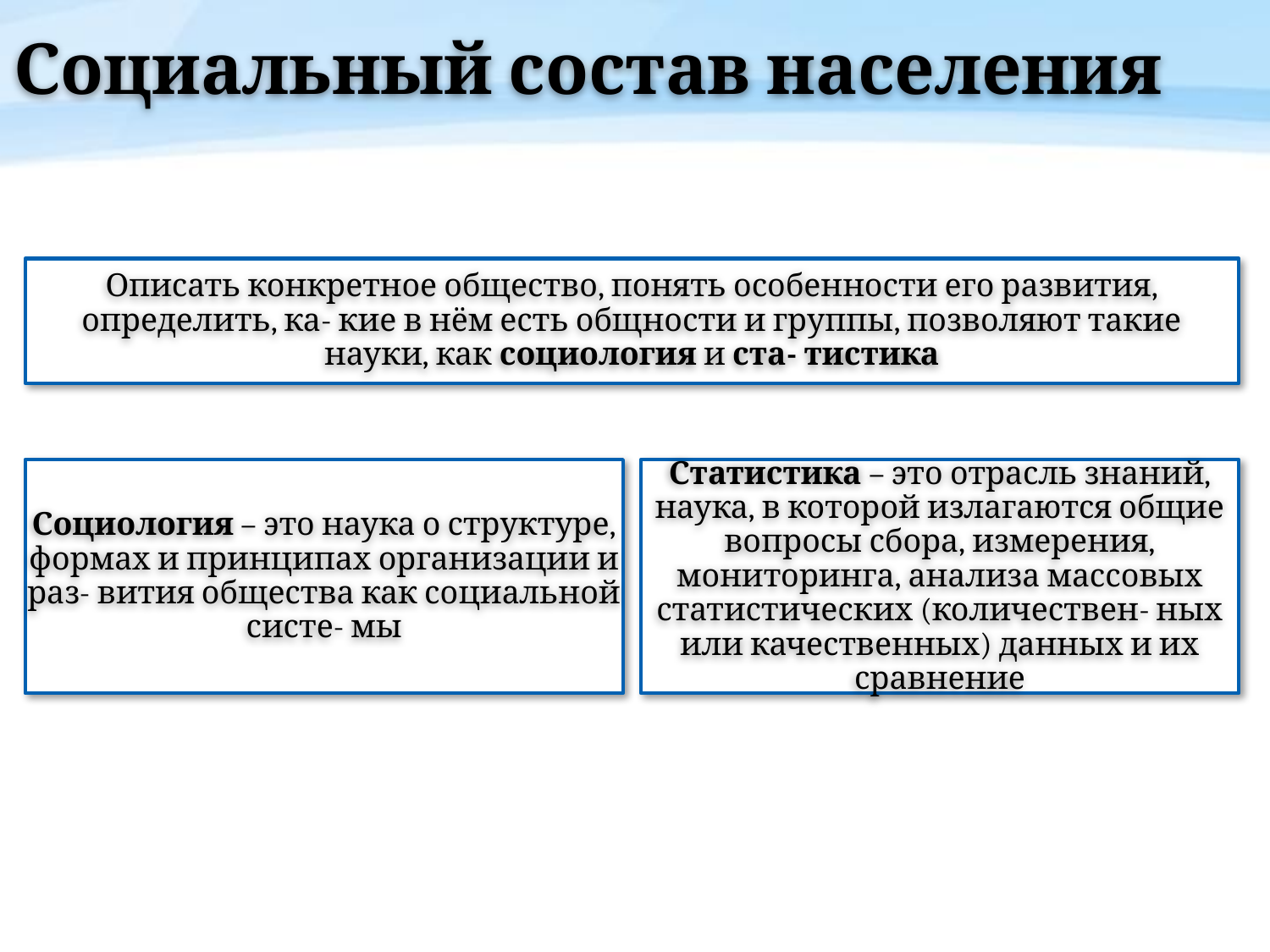

# Социальный состав населения

Описать конкретное общество, понять особенности его развития, определить, ка- кие в нём есть общности и группы, позволяют такие науки, как социология и ста- тистика

Статистика – это отрасль знаний, наука, в которой излагаются общие вопросы сбора, измерения, мониторинга, анализа массовых статистических (количествен- ных или качественных) данных и их сравнение

Социология – это наука о структуре, формах и принципах организации и раз- вития общества как социальной систе- мы